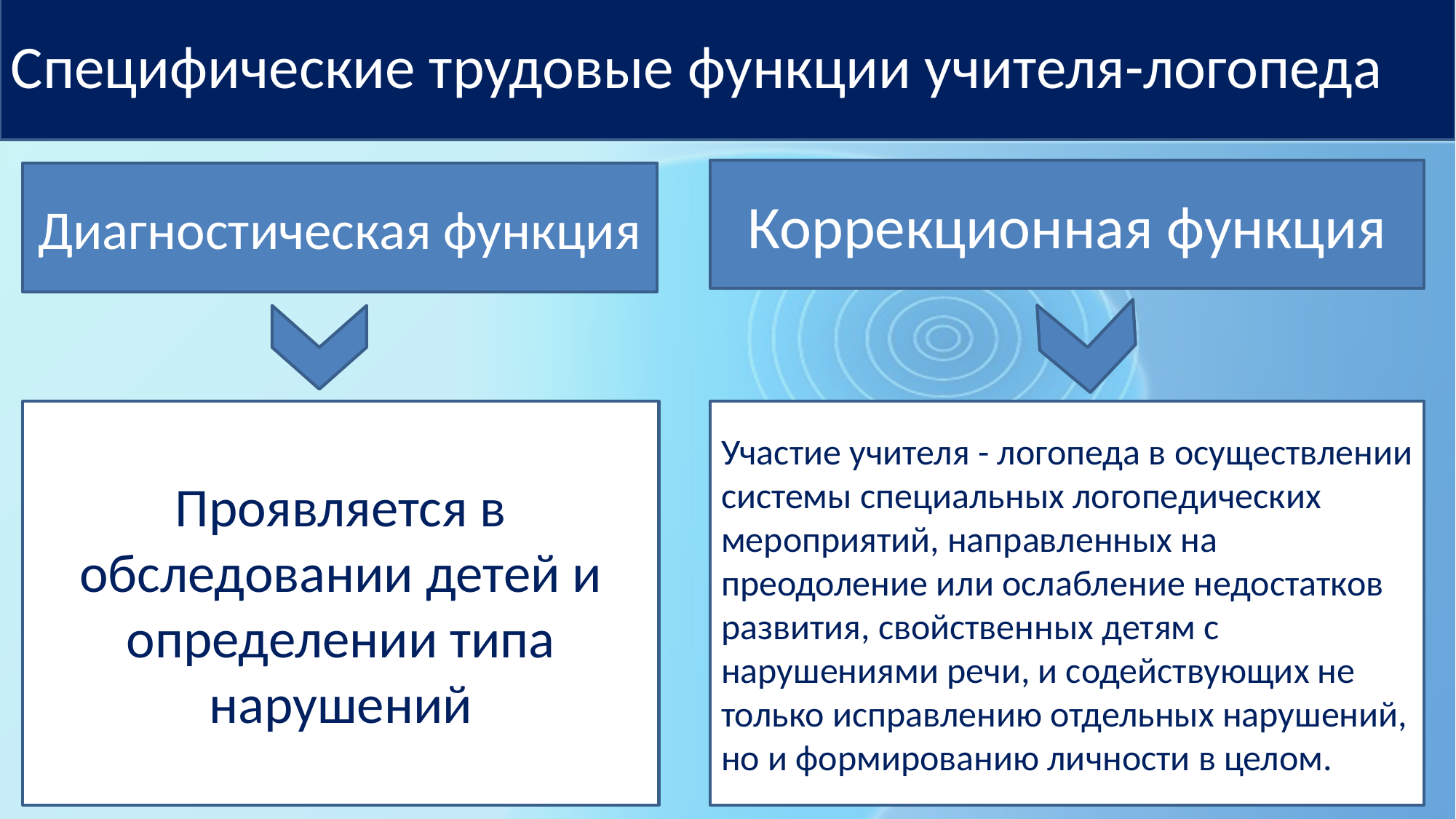

Специфические трудовые функции учителя-логопеда
Коррекционная функция
Диагностическая функция

Проявляется в обследовании детей и определении типа нарушений
Участие учителя - логопеда в осуществлении системы специальных логопедических мероприятий, направленных на преодоление или ослабление недостатков развития, свойственных детям с нарушениями речи, и содействующих не только исправлению отдельных нарушений, но и формированию личности в целом.